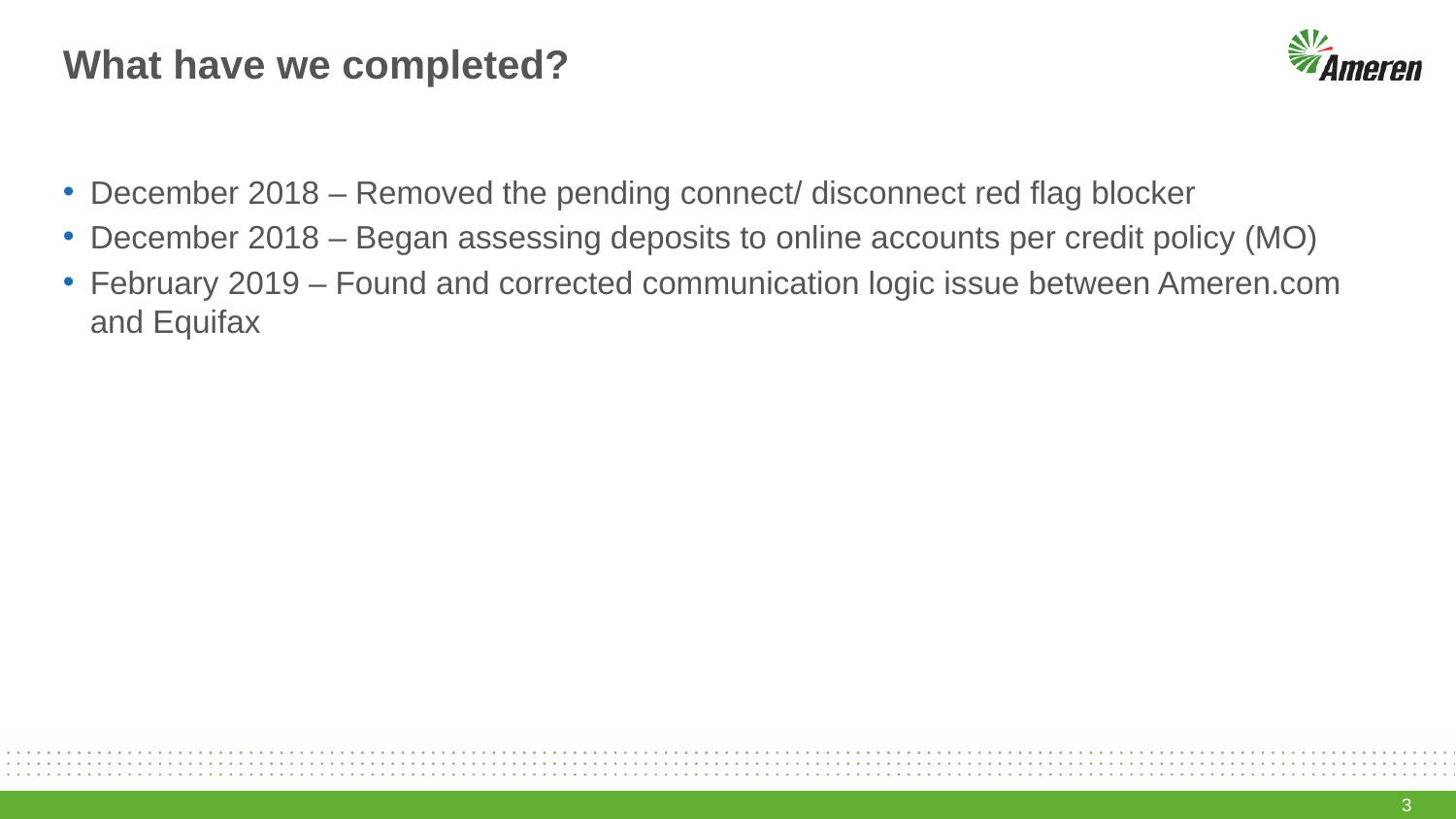

# What have we completed?
December 2018 – Removed the pending connect/ disconnect red flag blocker
December 2018 – Began assessing deposits to online accounts per credit policy (MO)
February 2019 – Found and corrected communication logic issue between Ameren.com and Equifax